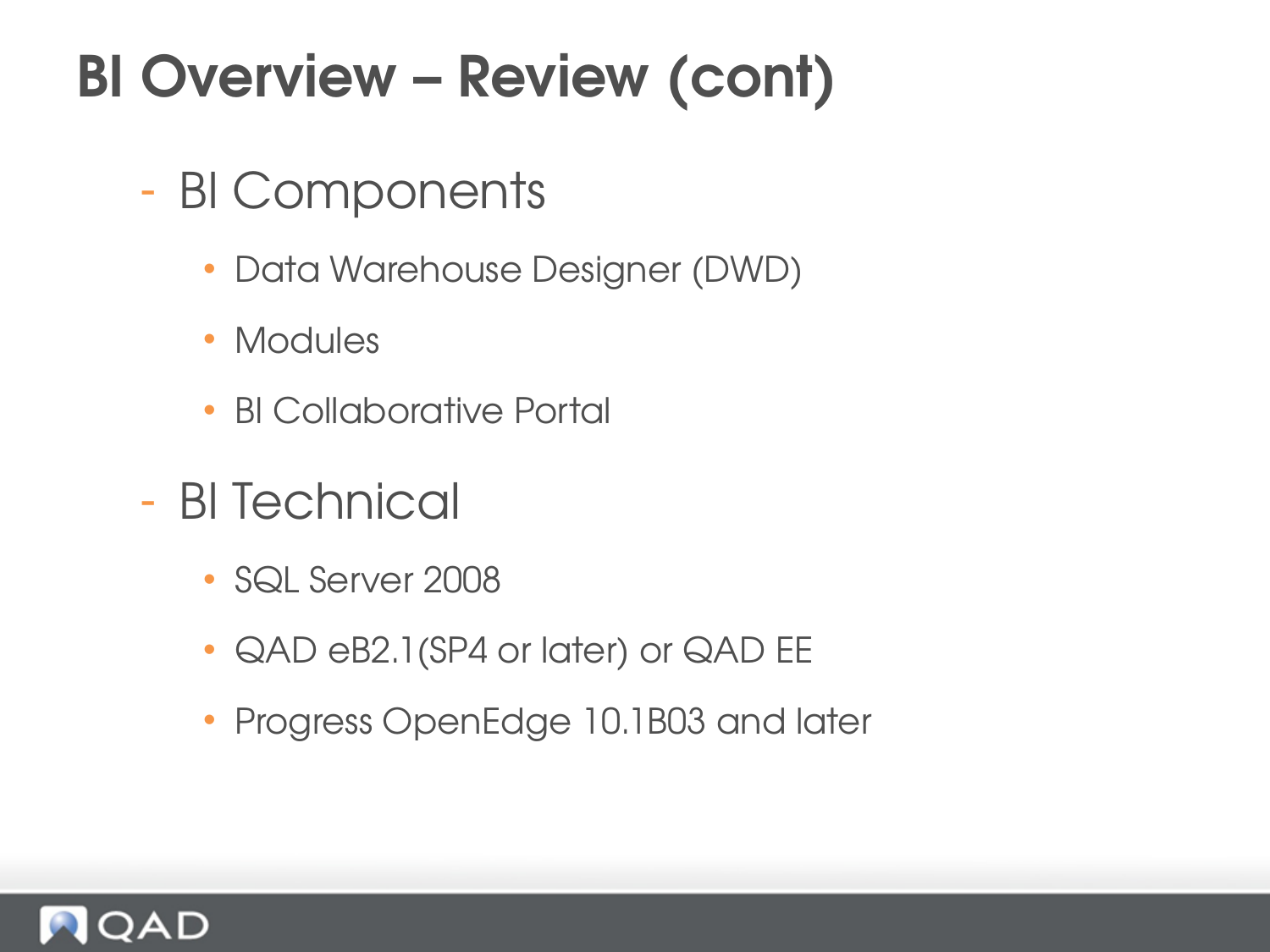

# BI Overview – Review (cont)
BI Components
Data Warehouse Designer (DWD)
Modules
BI Collaborative Portal
BI Technical
SQL Server 2008
QAD eB2.1(SP4 or later) or QAD EE
Progress OpenEdge 10.1B03 and later